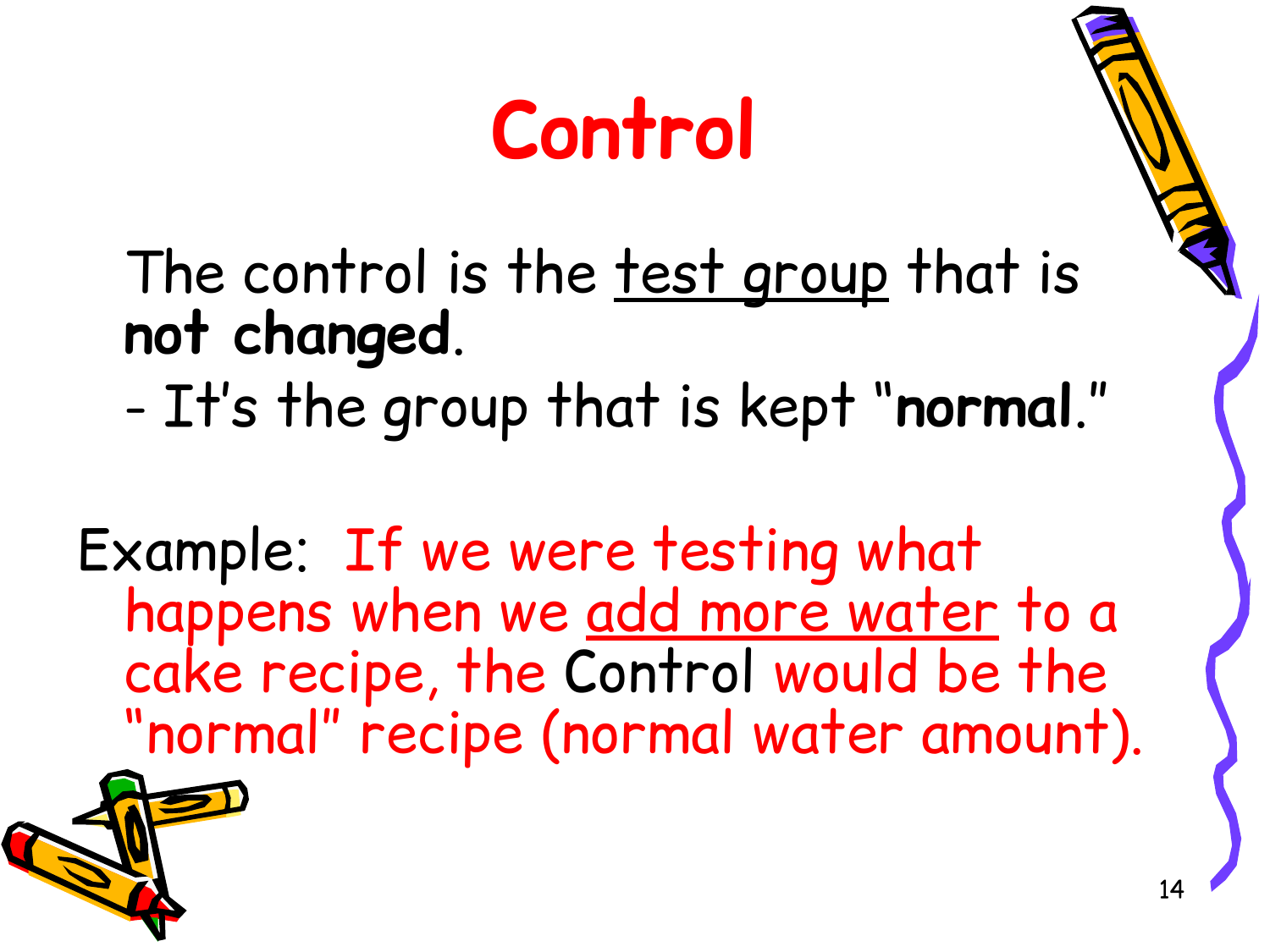

# Control

	The control is the test group that is not changed.
	- It’s the group that is kept “normal.”

Example:  If we were testing what happens when we add more water to a cake recipe, the Control would be the “normal” recipe (normal water amount).

14